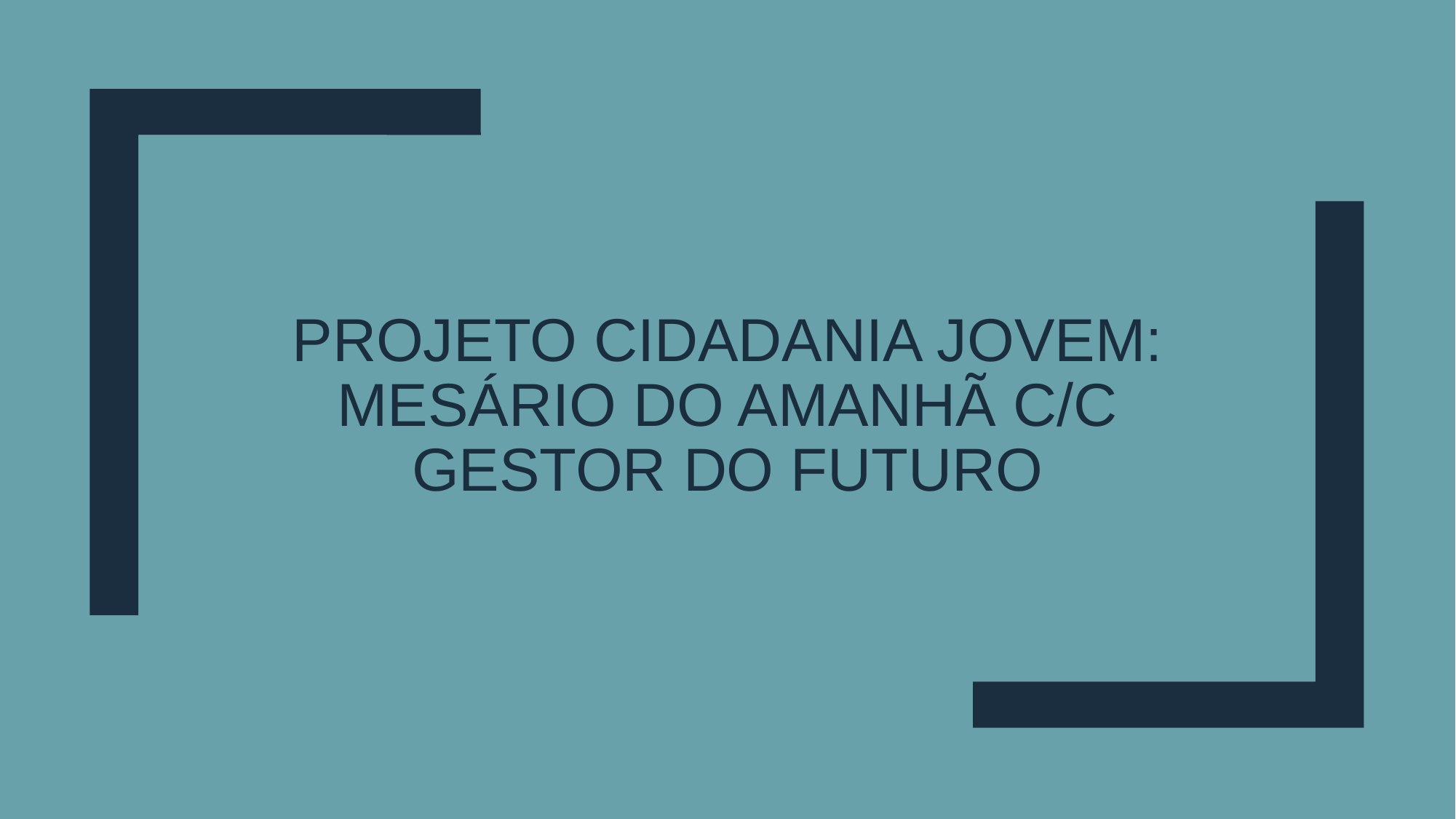

# Projeto cidadania jovem: mesário do Amanhã c/c gestor do futuro